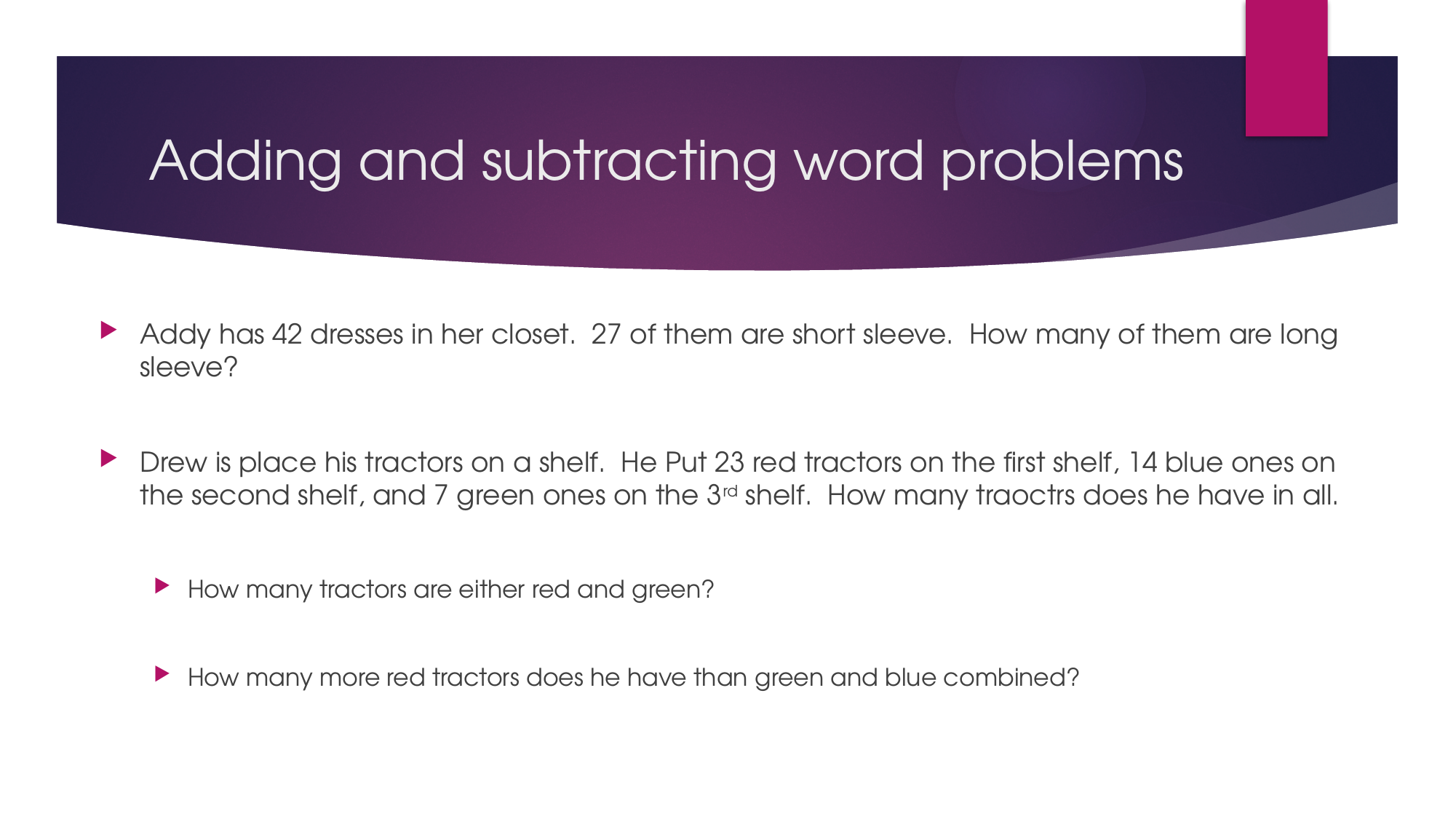

# Adding and subtracting word problems
Addy has 42 dresses in her closet.  27 of them are short sleeve.  How many of them are long sleeve?

Drew is place his tractors on a shelf.  He Put 23 red tractors on the first shelf, 14 blue ones on the second shelf, and 7 green ones on the 3rd shelf.  How many traoctrs does he have in all.

How many tractors are either red and green?

How many more red tractors does he have than green and blue combined?